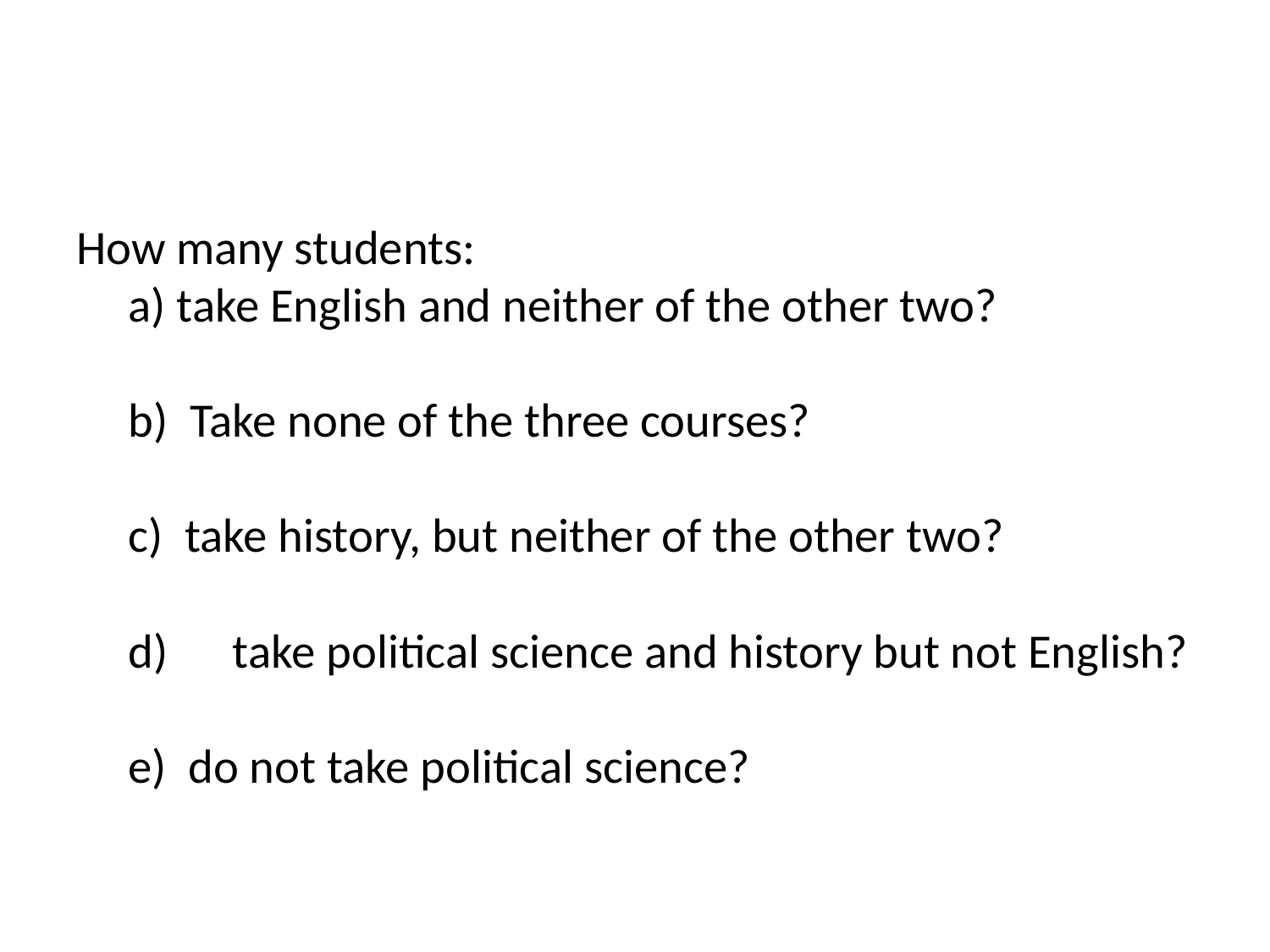

#
How many students:
		a) take English and neither of the other two?

		b)  Take none of the three courses?

		c)  take history, but neither of the other two?

		d)      take political science and history but not English?

		e)  do not take political science?